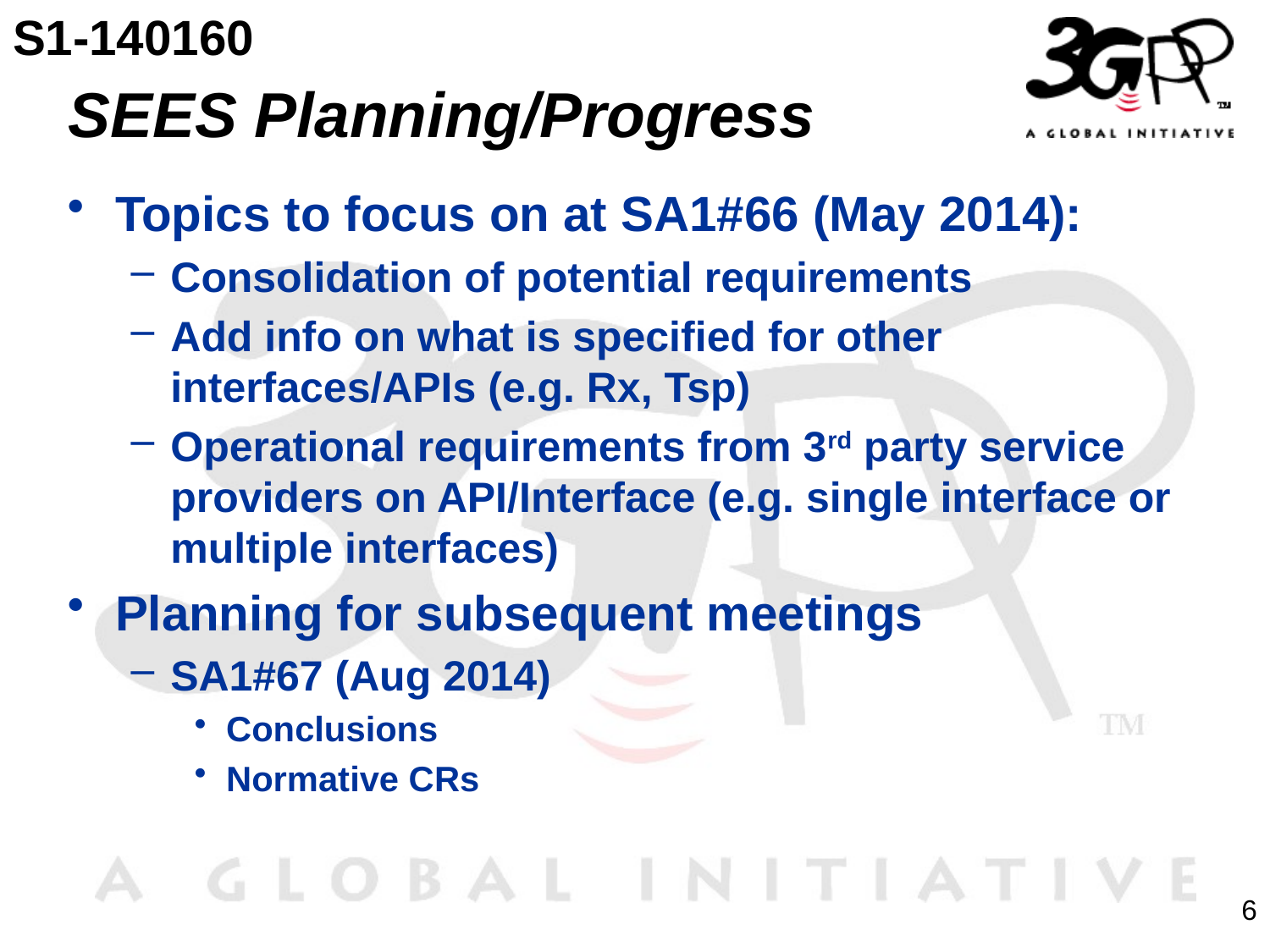

S1-140160
# SEES Planning/Progress
Topics to focus on at SA1#66 (May 2014):
Consolidation of potential requirements
Add info on what is specified for other interfaces/APIs (e.g. Rx, Tsp)
Operational requirements from 3rd party service providers on API/Interface (e.g. single interface or multiple interfaces)
Planning for subsequent meetings
SA1#67 (Aug 2014)
Conclusions
Normative CRs
6